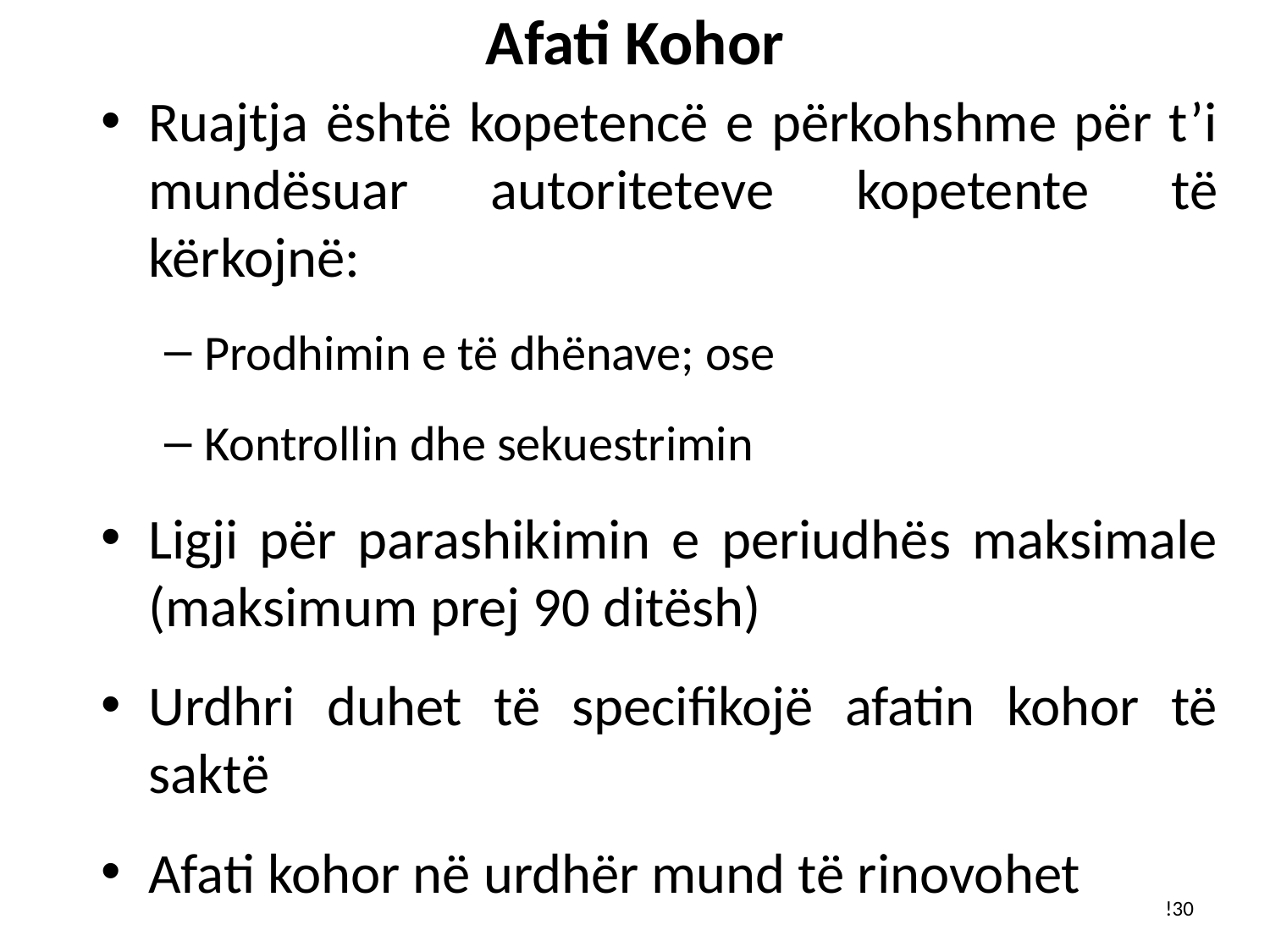

# Afati Kohor
Ruajtja është kopetencë e përkohshme për t’i mundësuar autoriteteve kopetente të kërkojnë:
Prodhimin e të dhënave; ose
Kontrollin dhe sekuestrimin
Ligji për parashikimin e periudhës maksimale (maksimum prej 90 ditësh)
Urdhri duhet të specifikojë afatin kohor të saktë
Afati kohor në urdhër mund të rinovohet
!30